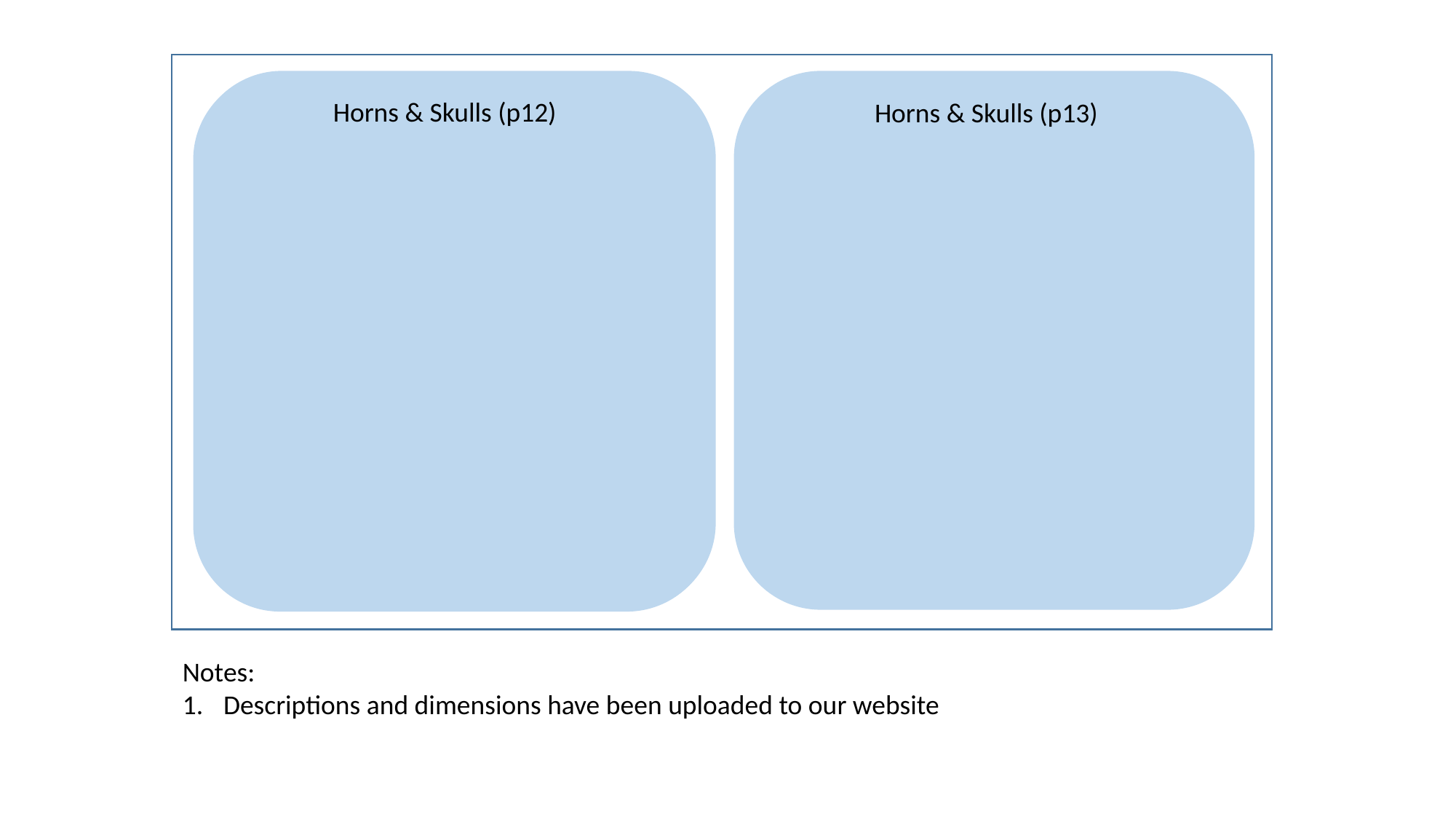

Horns & Skulls (p12)
Horns & Skulls (p13)
Notes:
Descriptions and dimensions have been uploaded to our website